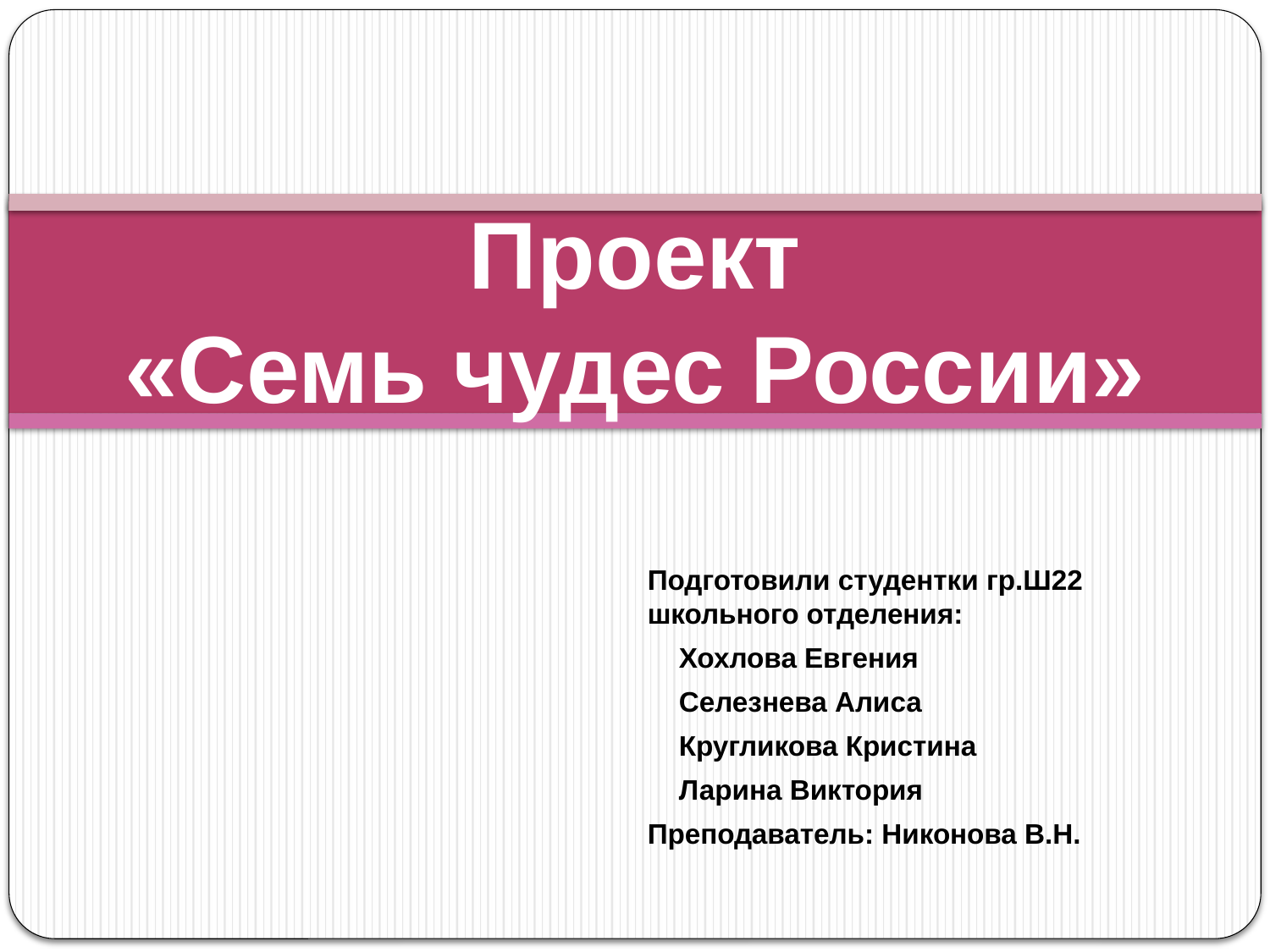

# Проект «Семь чудес России»
Подготовили студентки гр.Ш22 школьного отделения:
    Хохлова Евгения
    Селезнева Алиса
    Кругликова Кристина
    Ларина Виктория
Преподаватель: Никонова В.Н.